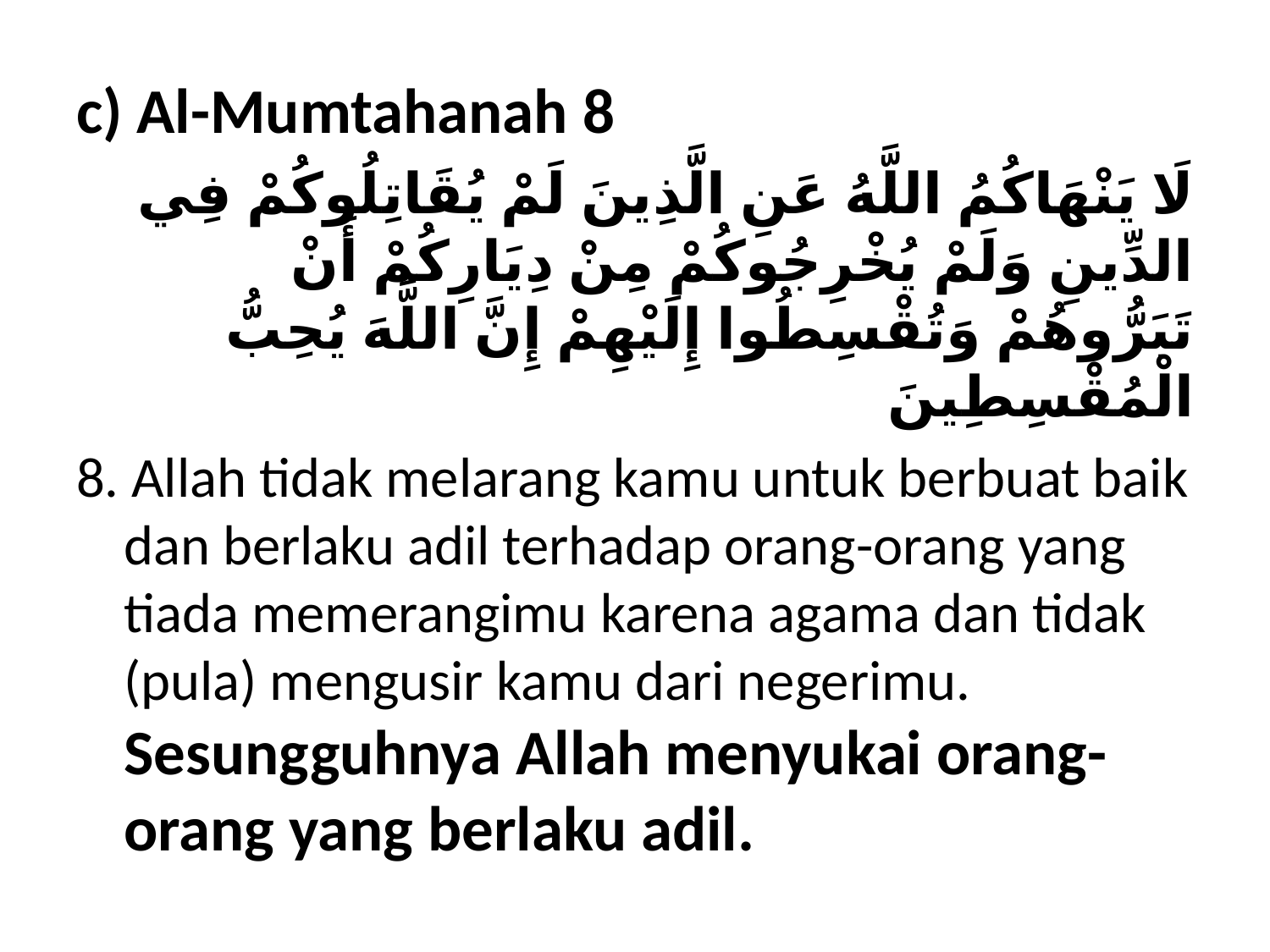

c) Al-Mumtahanah 8
لَا يَنْهَاكُمُ اللَّهُ عَنِ الَّذِينَ لَمْ يُقَاتِلُوكُمْ فِي الدِّينِ وَلَمْ يُخْرِجُوكُمْ مِنْ دِيَارِكُمْ أَنْ تَبَرُّوهُمْ وَتُقْسِطُوا إِلَيْهِمْ إِنَّ اللَّهَ يُحِبُّ الْمُقْسِطِينَ
8. Allah tidak melarang kamu untuk berbuat baik dan berlaku adil terhadap orang-orang yang tiada memerangimu karena agama dan tidak (pula) mengusir kamu dari negerimu. Sesungguhnya Allah menyukai orang-orang yang berlaku adil.